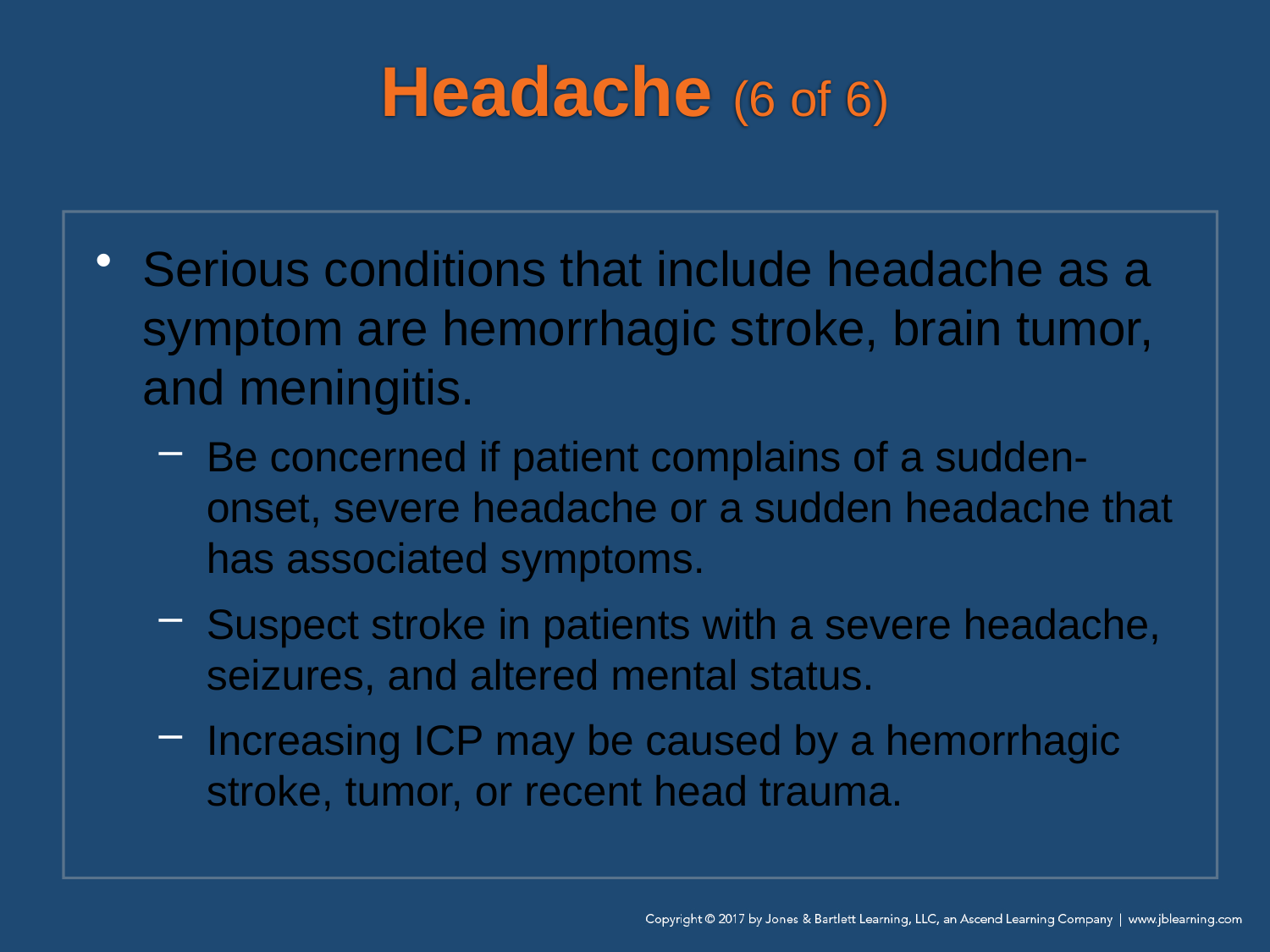

# Headache (6 of 6)
Serious conditions that include headache as a symptom are hemorrhagic stroke, brain tumor, and meningitis.
Be concerned if patient complains of a sudden-onset, severe headache or a sudden headache that has associated symptoms.
Suspect stroke in patients with a severe headache, seizures, and altered mental status.
Increasing ICP may be caused by a hemorrhagic stroke, tumor, or recent head trauma.